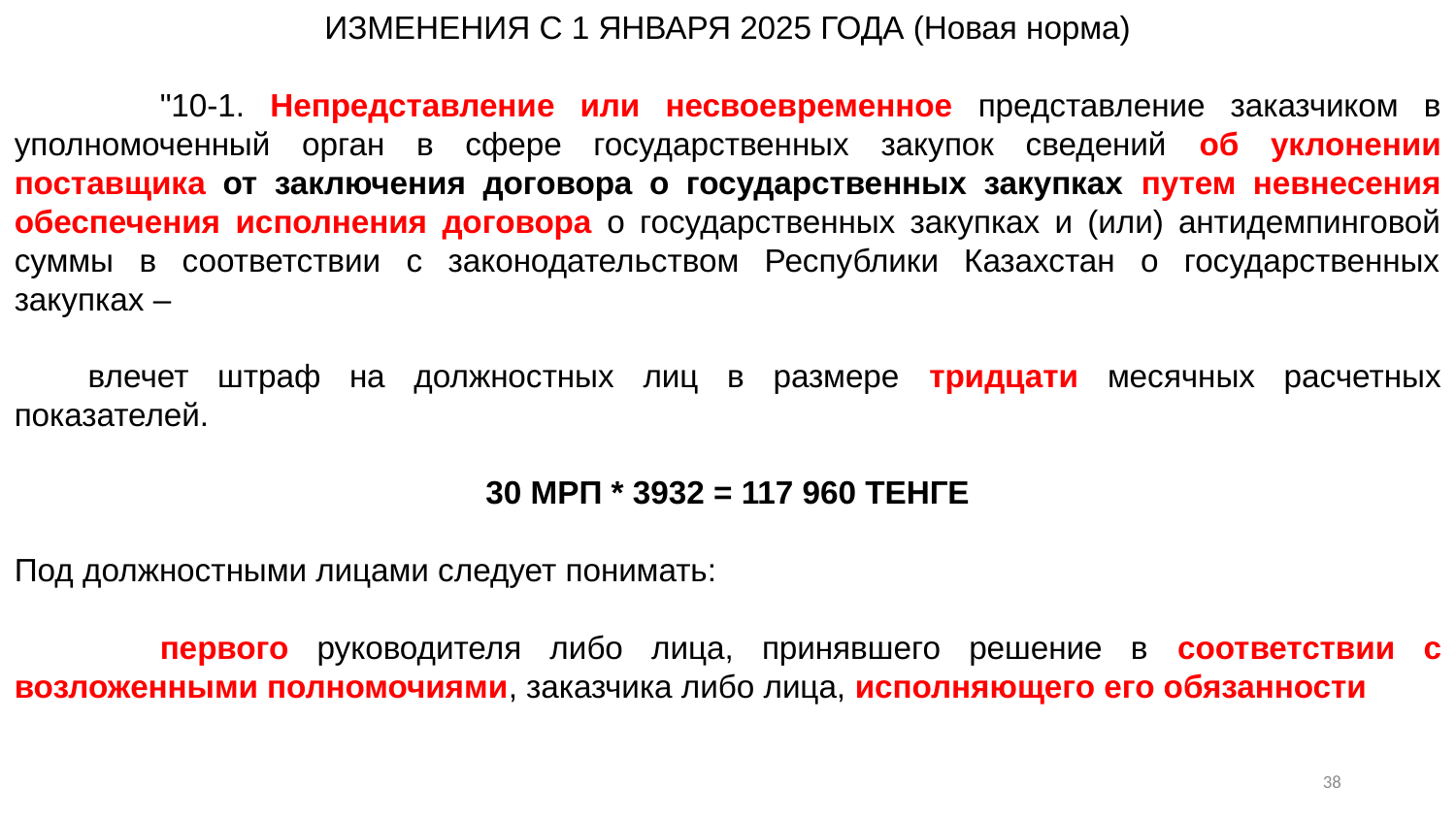

ИЗМЕНЕНИЯ С 1 ЯНВАРЯ 2025 ГОДА (Новая норма)

	"10-1. Непредставление или несвоевременное представление заказчиком в уполномоченный орган в сфере государственных закупок сведений об уклонении поставщика от заключения договора о государственных закупках путем невнесения обеспечения исполнения договора о государственных закупках и (или) антидемпинговой суммы в соответствии с законодательством Республики Казахстан о государственных закупках –

      влечет штраф на должностных лиц в размере тридцати месячных расчетных показателей.

30 МРП * 3932 = 117 960 ТЕНГЕ

Под должностными лицами следует понимать:

	первого руководителя либо лица, принявшего решение в соответствии с возложенными полномочиями, заказчика либо лица, исполняющего его обязанности

38